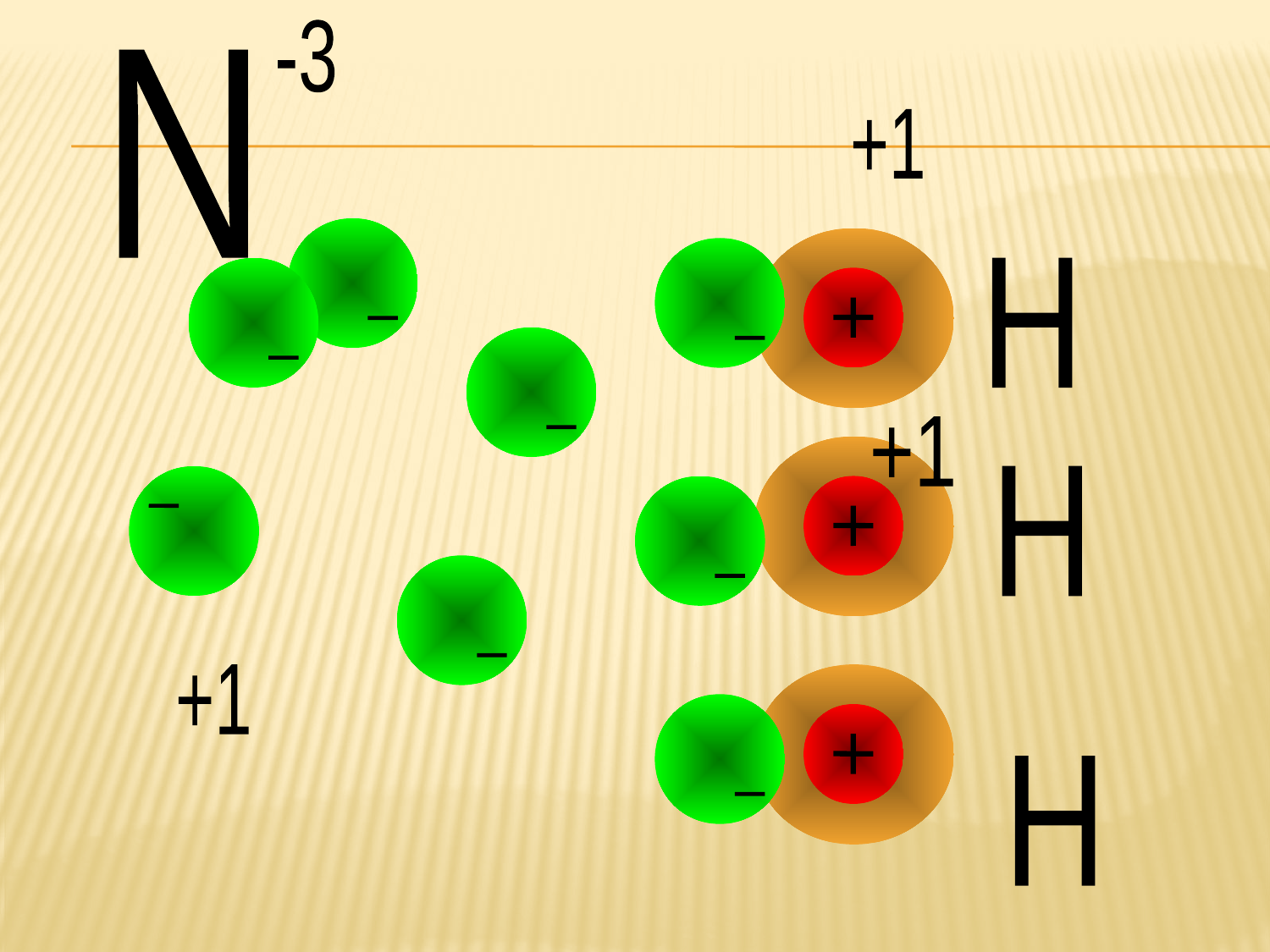

-3
N
+1

Н

+1

Н

+1

Н